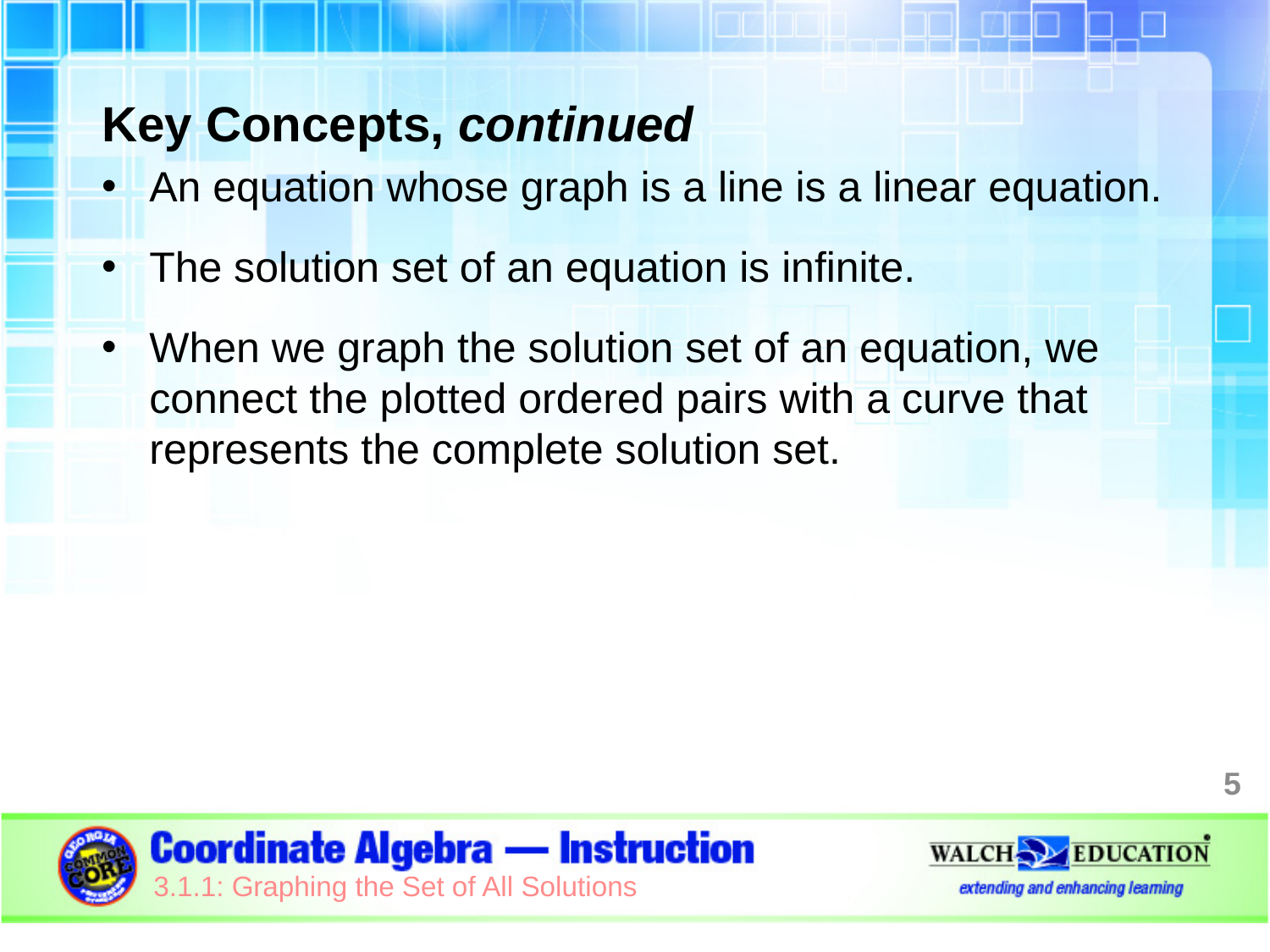

Key Concepts, continued
An equation whose graph is a line is a linear equation.
The solution set of an equation is infinite.
When we graph the solution set of an equation, we connect the plotted ordered pairs with a curve that represents the complete solution set.

5
3.1.1: Graphing the Set of All Solutions